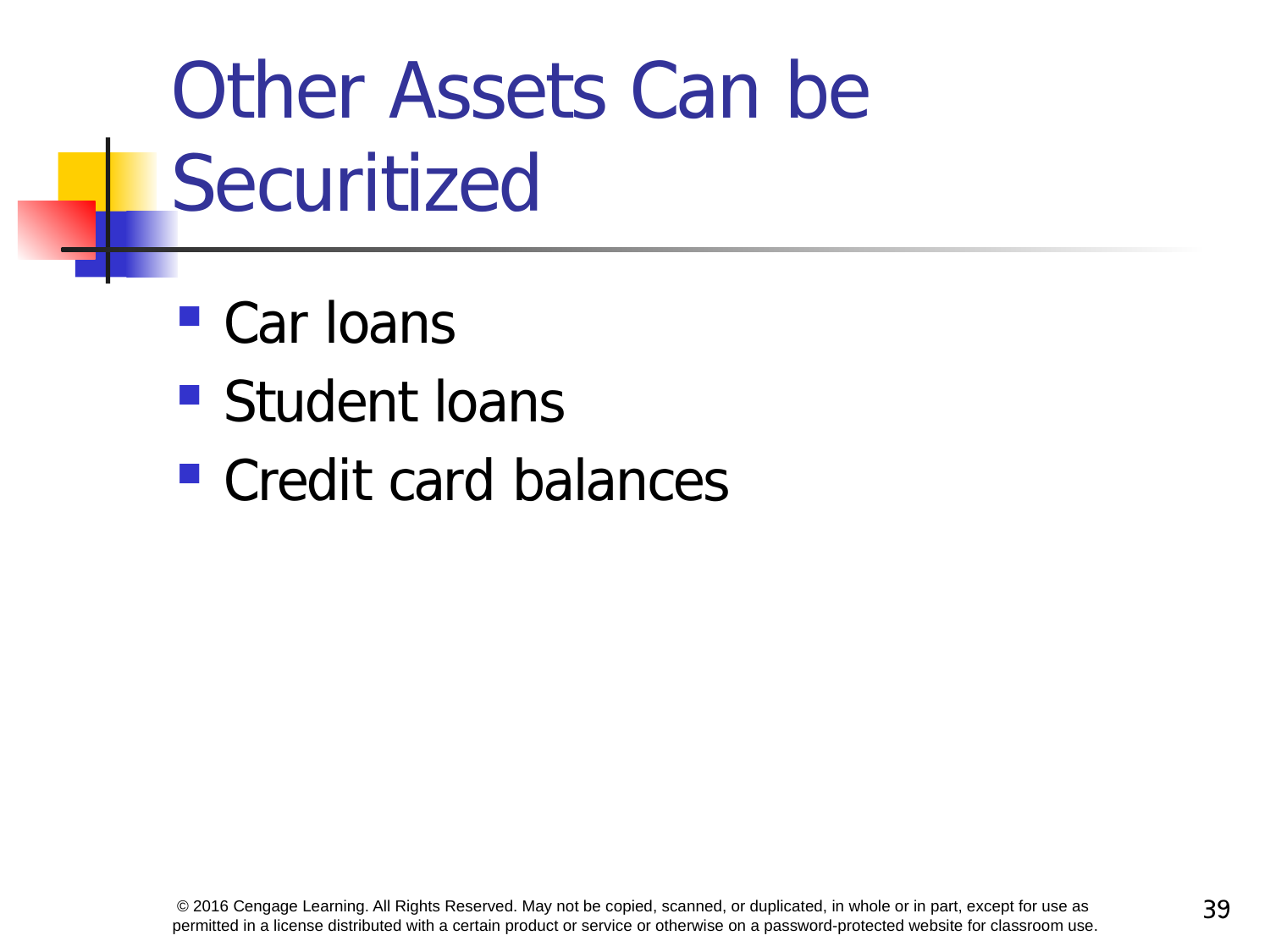

# Other Assets Can be Securitized
Car loans
Student loans
Credit card balances
39